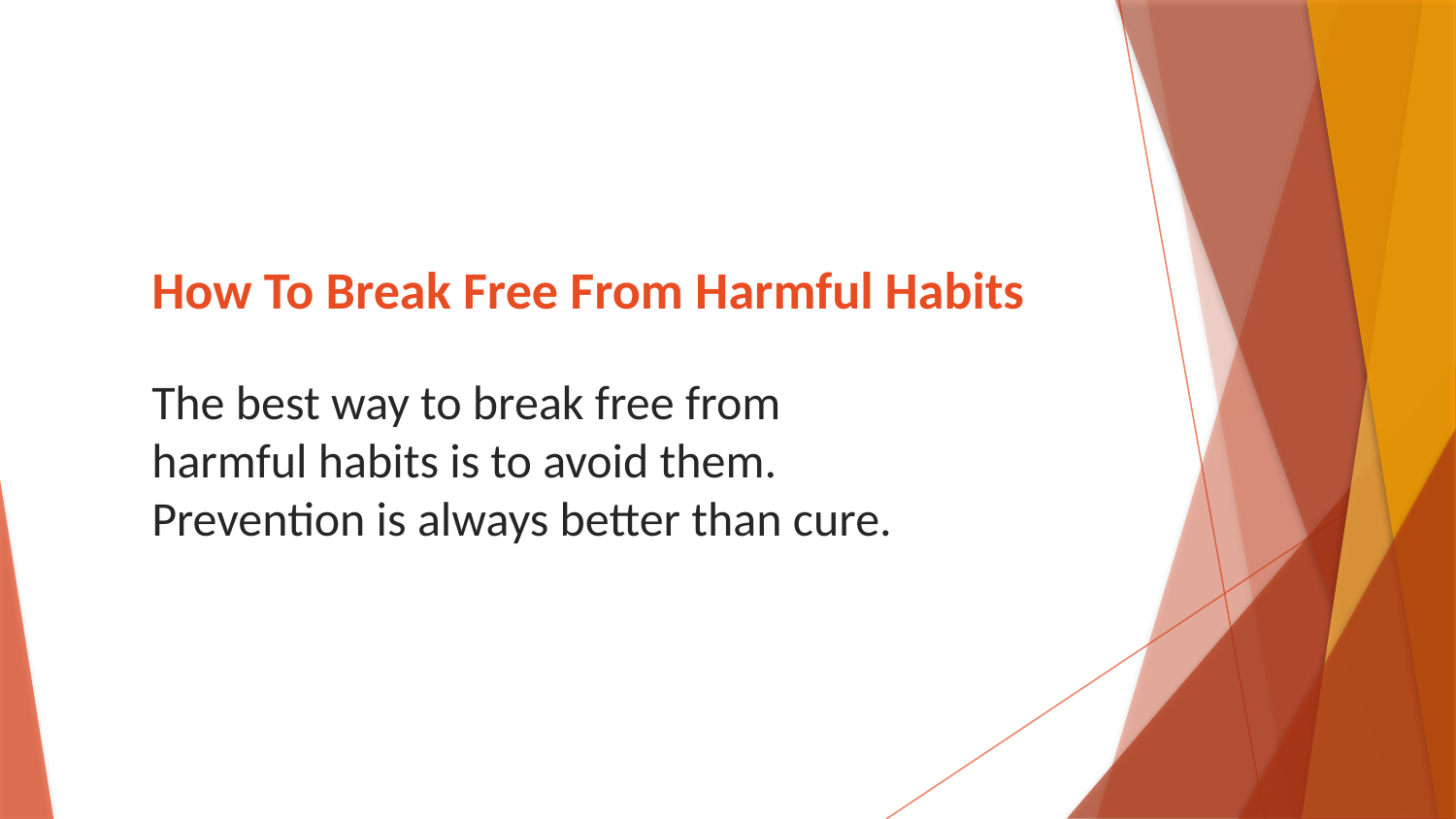

# How To Break Free From Harmful Habits
The best way to break free from harmful habits is to avoid them. Prevention is always better than cure.